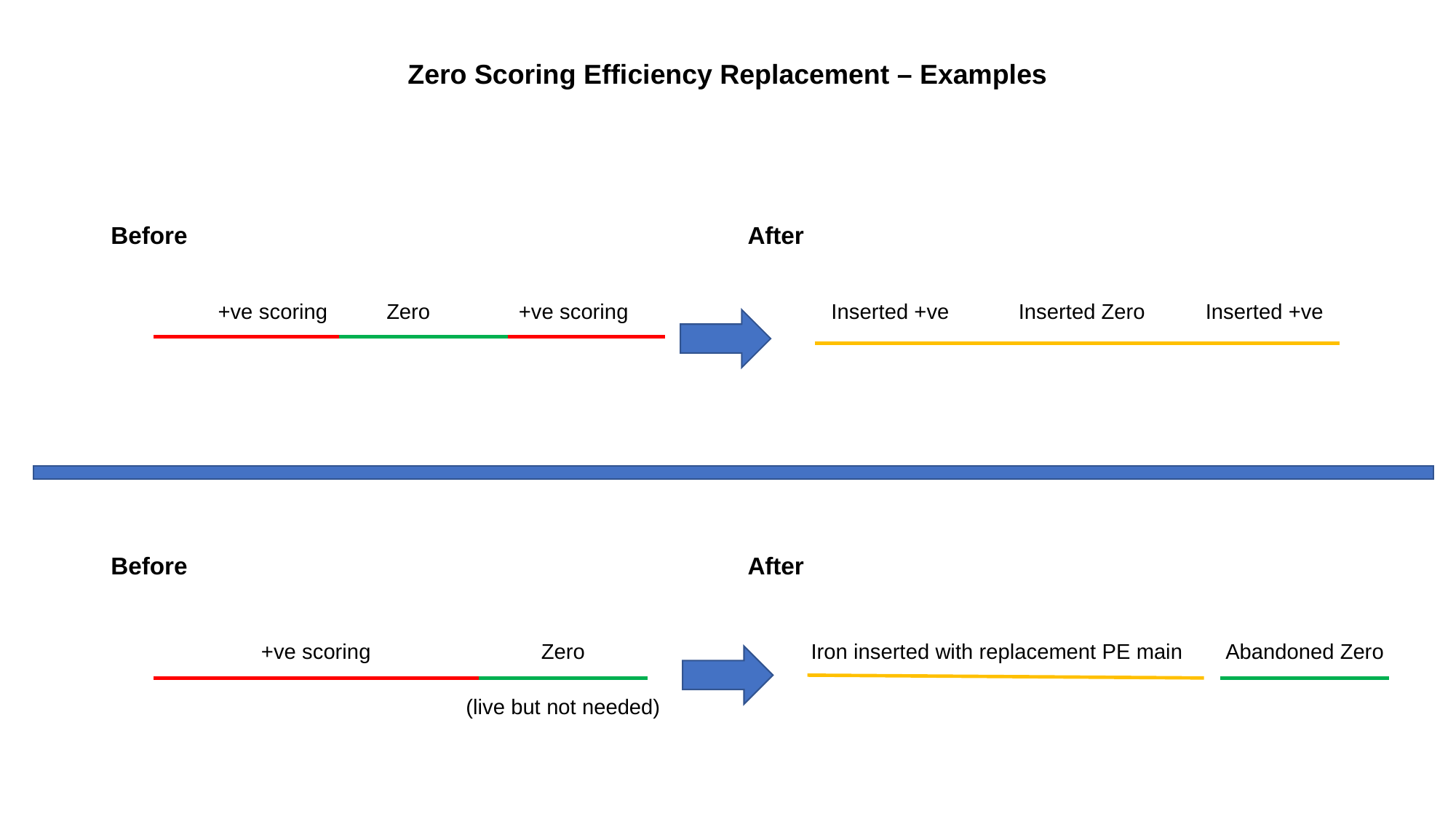

# Zero Scoring Efficiency Replacement – Examples
Before

Before
After

After
Zero
Inserted +ve
Inserted Zero
+ve scoring
+ve scoring
Inserted +ve

+ve scoring
Iron inserted with replacement PE main
Abandoned Zero
Zero

(live but not needed)